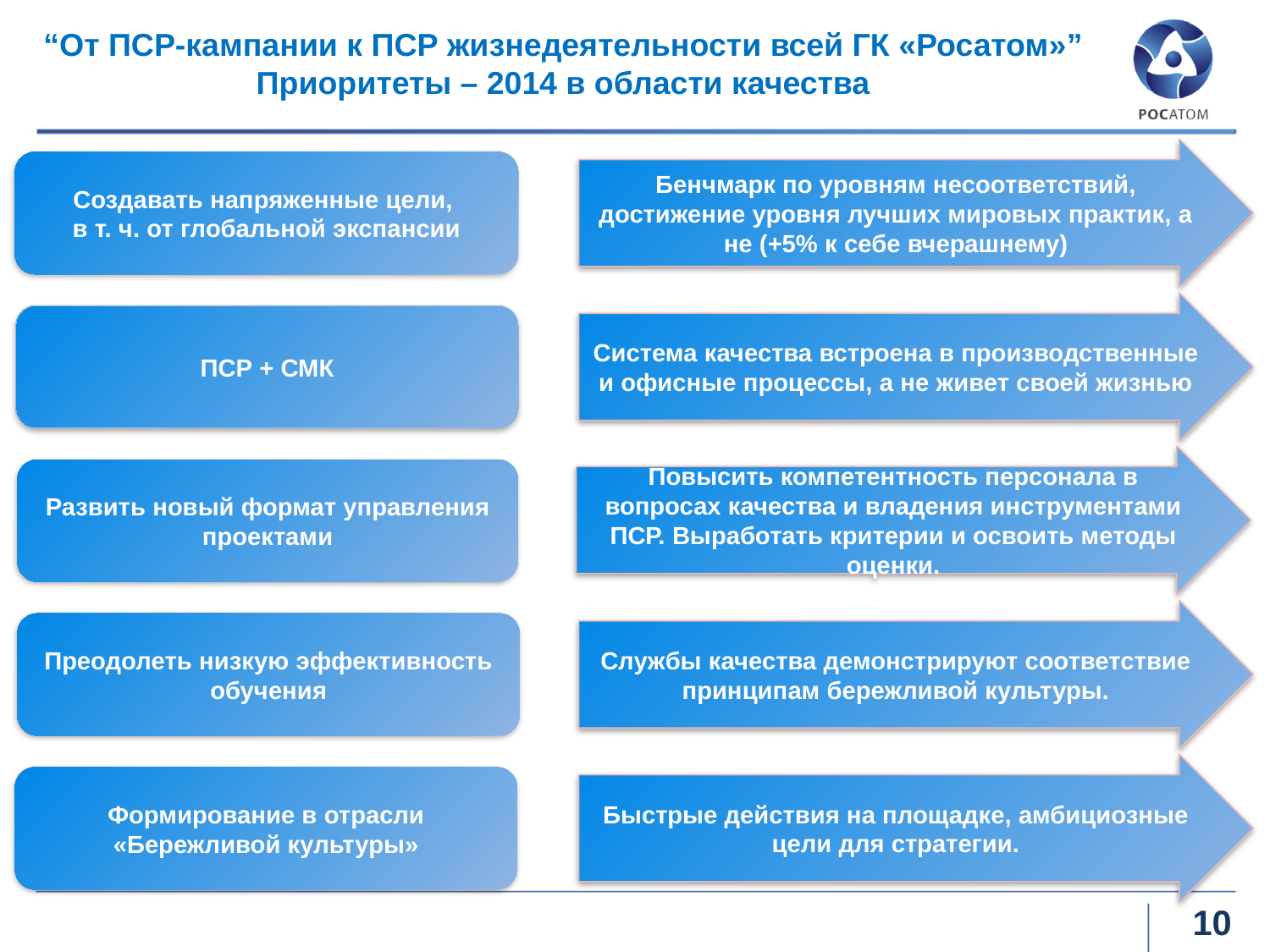

“От ПСР-кампании к ПСР жизнедеятельности всей ГК «Росатом»” Приоритеты – 2014 в области качества
Бенчмарк по уровням несоответствий, достижение уровня лучших мировых практик, а не (+5% к себе вчерашнему)
Создавать напряженные цели,
в т. ч. от глобальной экспансии

Система качества встроена в производственные и офисные процессы, а не живет своей жизнью

ПСР + СМК

Повысить компетентность персонала в вопросах качества и владения инструментами ПСР. Выработать критерии и освоить методы оценки.

Развить новый формат управления проектами

Службы качества демонстрируют соответствие принципам бережливой культуры.

Преодолеть низкую эффективность обучения

Быстрые действия на площадке, амбициозные цели для стратегии.

Формирование в отрасли «Бережливой культуры»
10